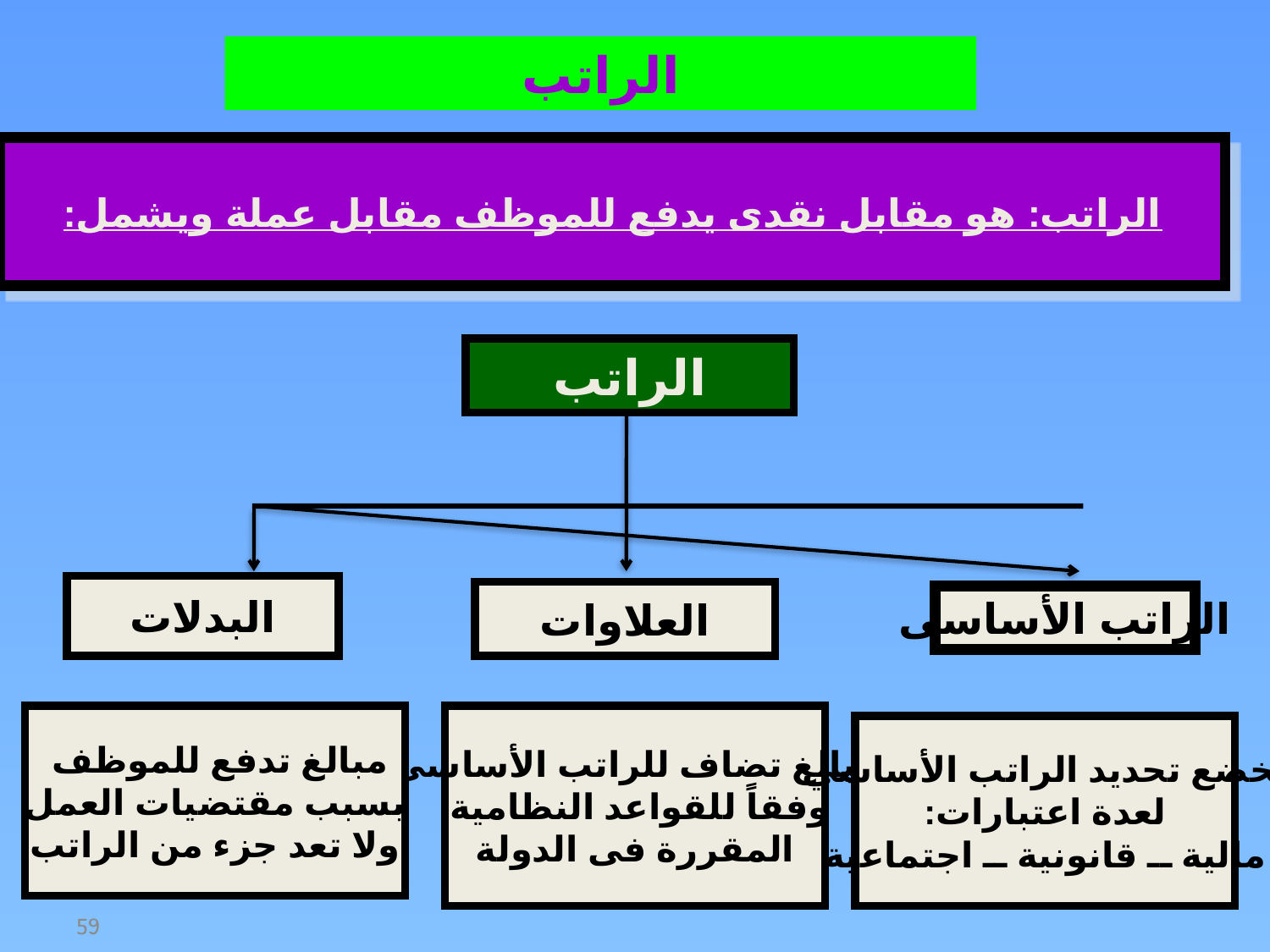

# الراتب
الراتب: هو مقابل نقدى يدفع للموظف مقابل عملة ويشمل:

الراتب

البدلات
العلاوات
الراتب الأساسى
مبالغ تدفع للموظف
بسبب مقتضيات العمل
ولا تعد جزء من الراتب
مبالغ تضاف للراتب الأساسي
وفقاً للقواعد النظامية
المقررة فى الدولة
يخضع تحديد الراتب الأساسي
لعدة اعتبارات:
مالية ــ قانونية ــ اجتماعية
59